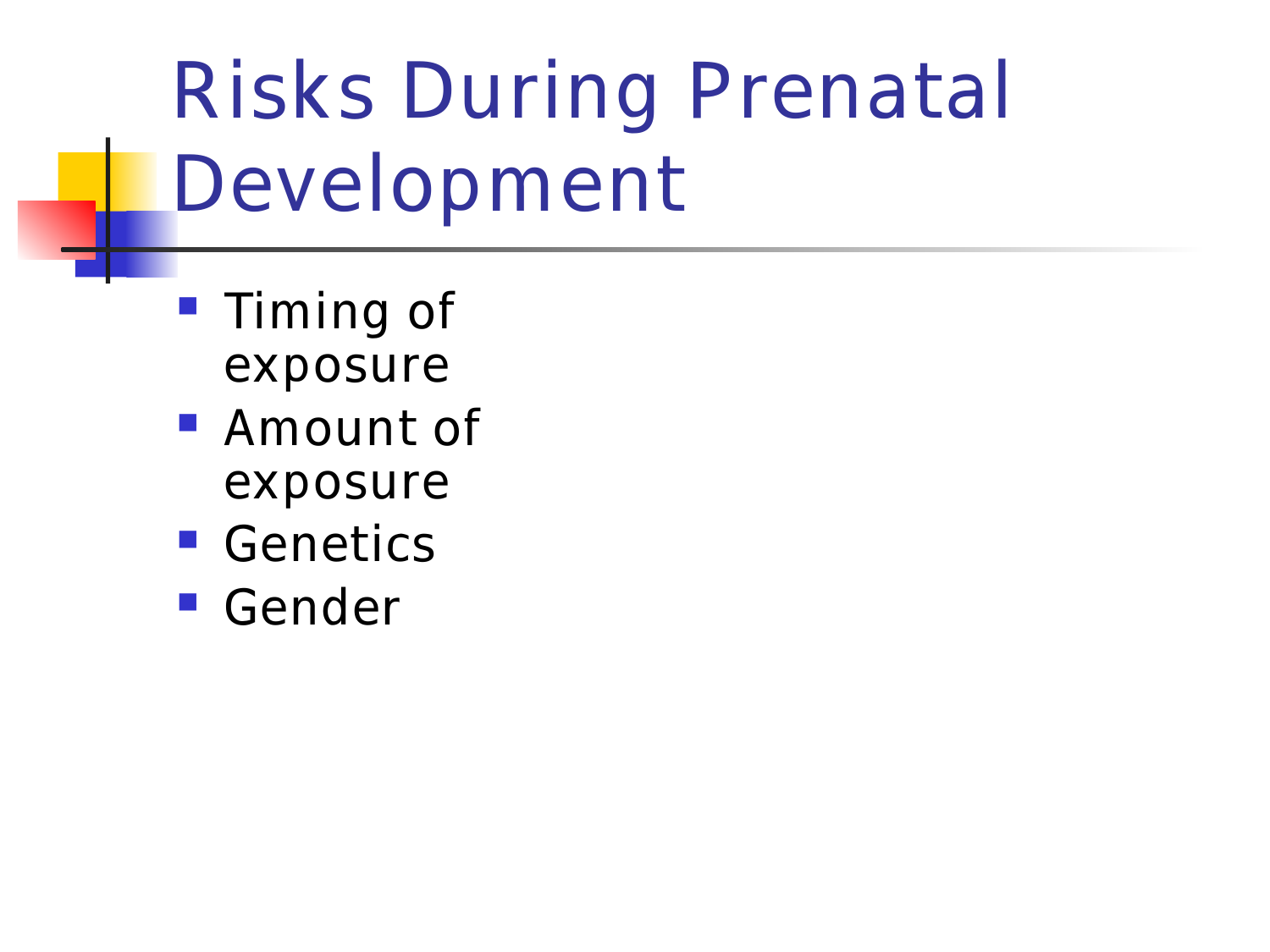

# Risks During Prenatal Development
Timing of exposure
Amount of exposure
Genetics
Gender